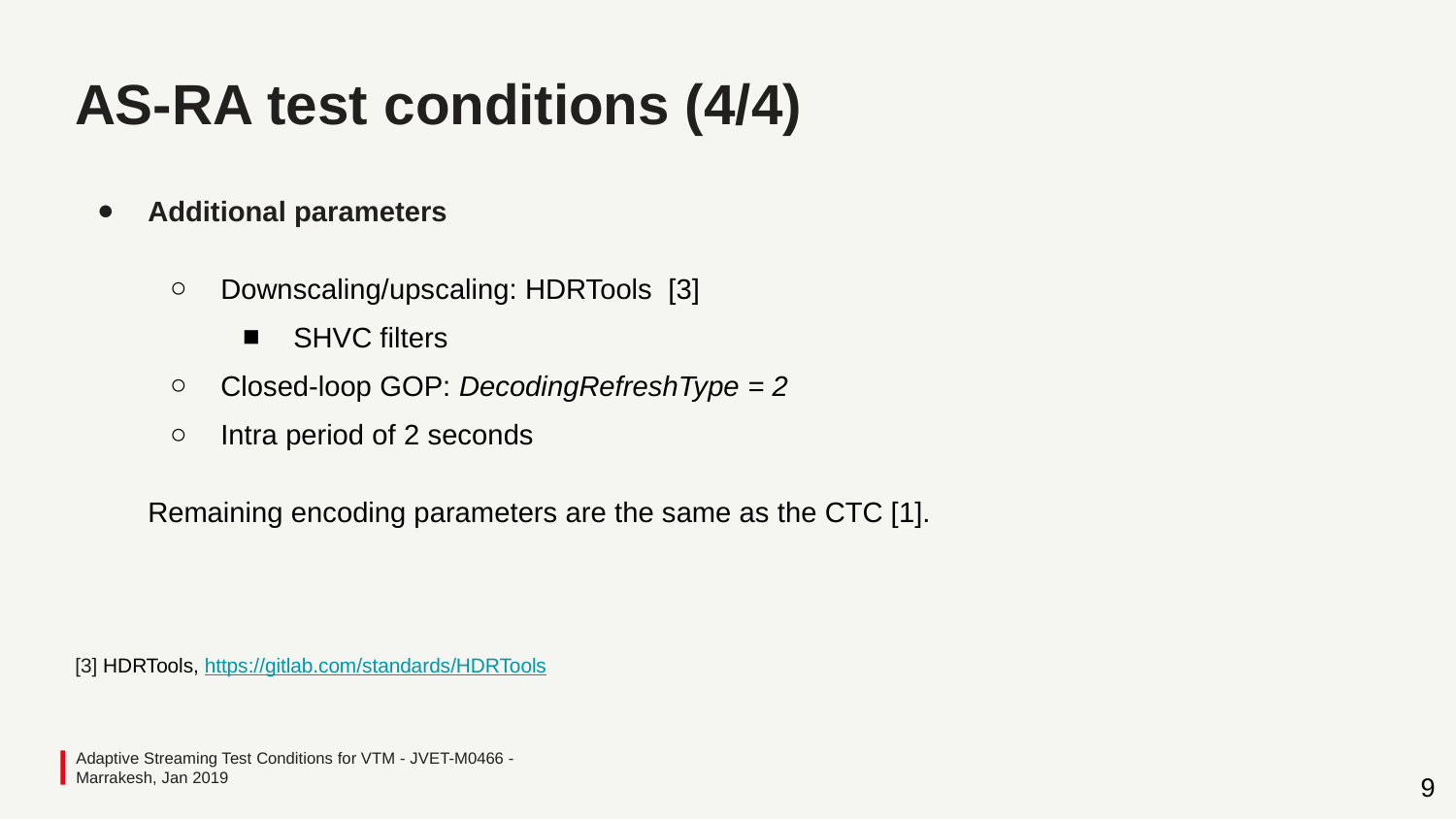

AS-RA test conditions (4/4)
Additional parameters

Downscaling/upscaling: HDRTools  [3]
SHVC filters
Closed-loop GOP: DecodingRefreshType = 2
Intra period of 2 seconds

Remaining encoding parameters are the same as the CTC [1].

[3] HDRTools, https://gitlab.com/standards/HDRTools

Adaptive Streaming Test Conditions for VTM - JVET-M0466 - Marrakesh, Jan 2019
9